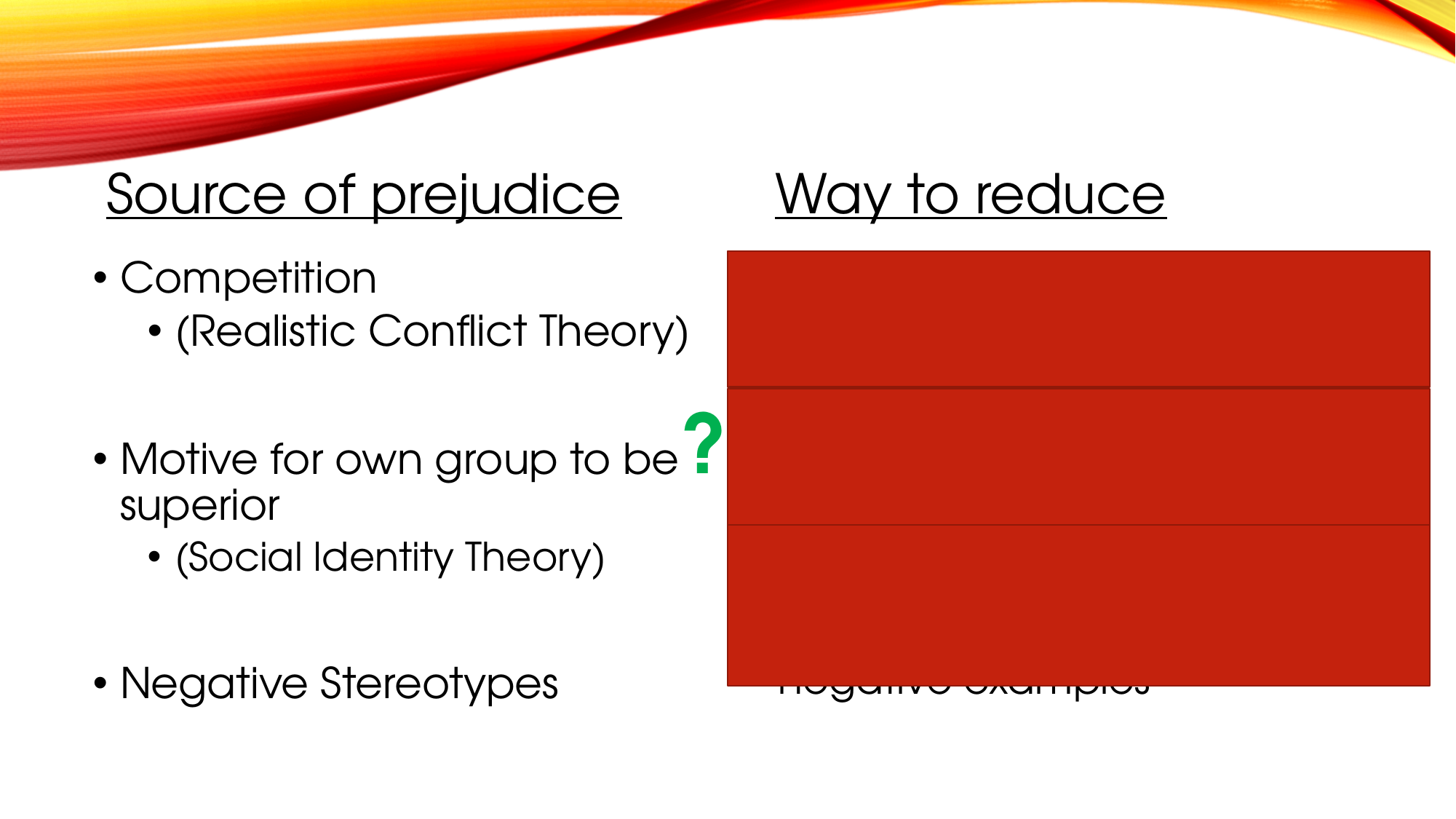

Source of prejudice
Way to reduce
Competition
(Realistic Conflict Theory)

Motive for own group to be superior
(Social Identity Theory)

Negative Stereotypes

Coordination toward shared goal

Focusing on larger, shared group

Exposure to normal, non-negative examples
?